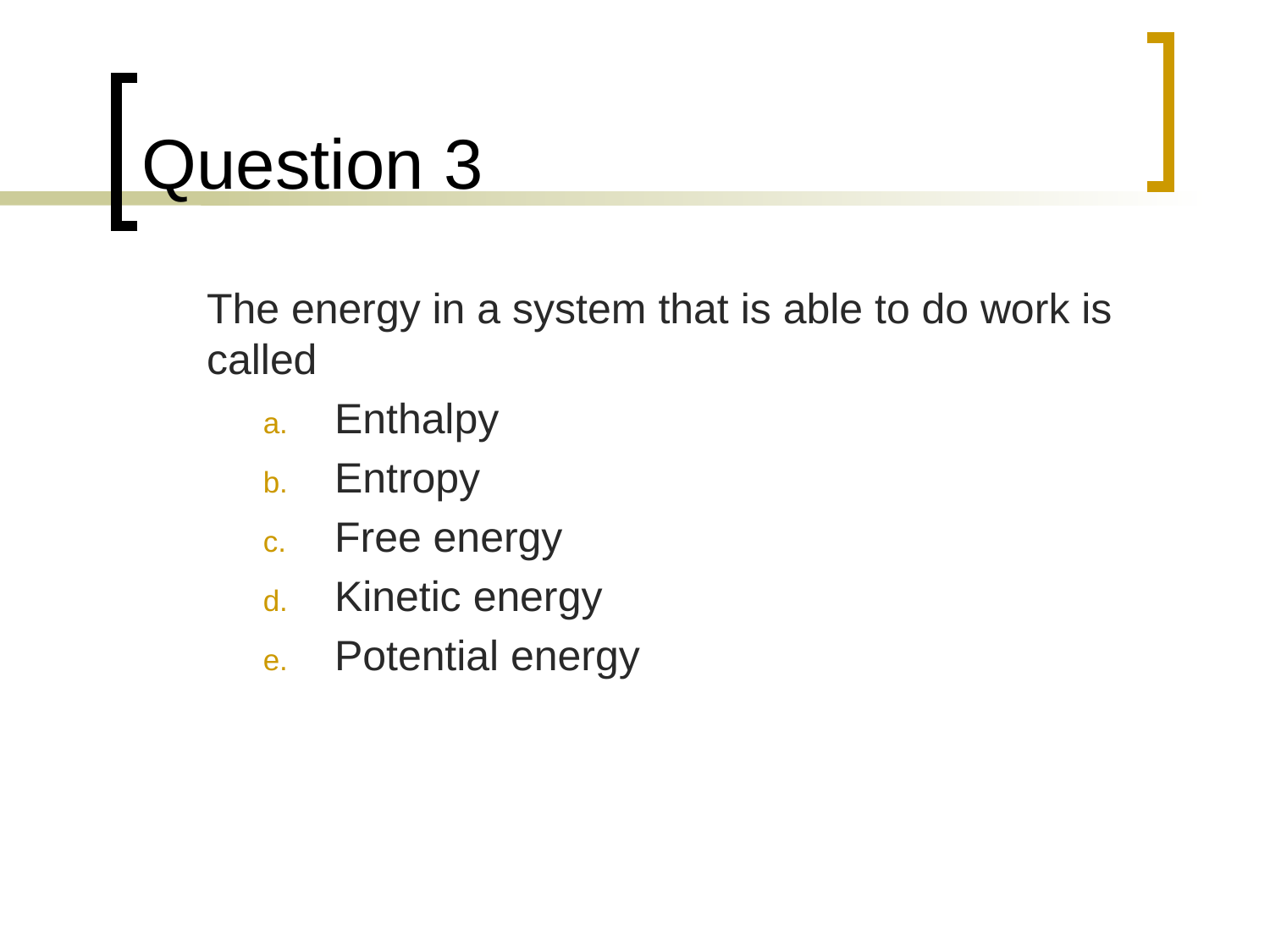

# Question 3
	The energy in a system that is able to do work is called
Enthalpy
Entropy
Free energy
Kinetic energy
Potential energy